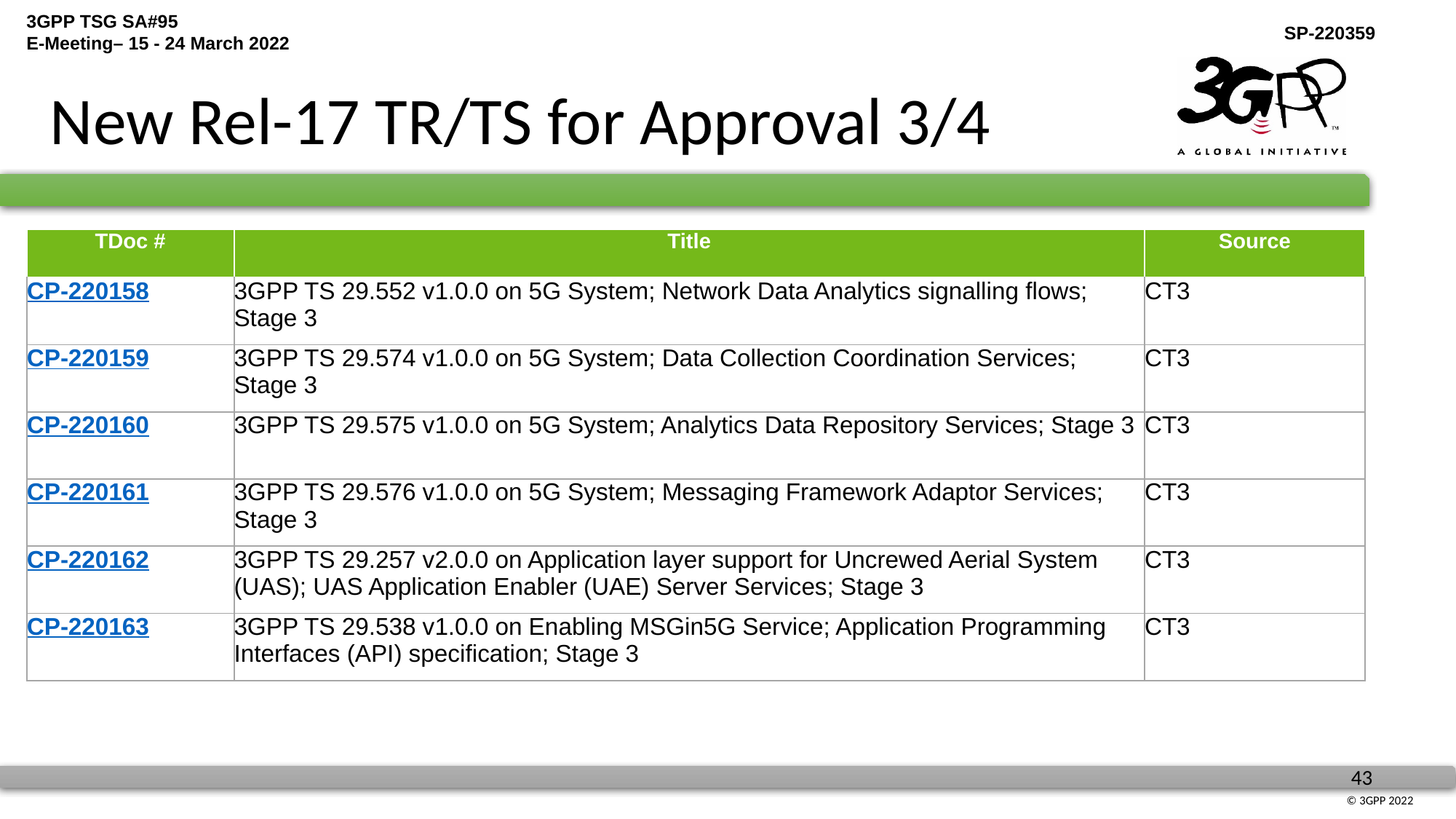

# New Rel-17 TR/TS for Approval 3/4
| TDoc # | Title | Source |
| --- | --- | --- |
| CP-220158 | 3GPP TS 29.552 v1.0.0 on 5G System; Network Data Analytics signalling flows; Stage 3 | CT3 |
| CP-220159 | 3GPP TS 29.574 v1.0.0 on 5G System; Data Collection Coordination Services; Stage 3 | CT3 |
| CP-220160 | 3GPP TS 29.575 v1.0.0 on 5G System; Analytics Data Repository Services; Stage 3 | CT3 |
| CP-220161 | 3GPP TS 29.576 v1.0.0 on 5G System; Messaging Framework Adaptor Services; Stage 3 | CT3 |
| CP-220162 | 3GPP TS 29.257 v2.0.0 on Application layer support for Uncrewed Aerial System (UAS); UAS Application Enabler (UAE) Server Services; Stage 3 | CT3 |
| CP-220163 | 3GPP TS 29.538 v1.0.0 on Enabling MSGin5G Service; Application Programming Interfaces (API) specification; Stage 3 | CT3 |